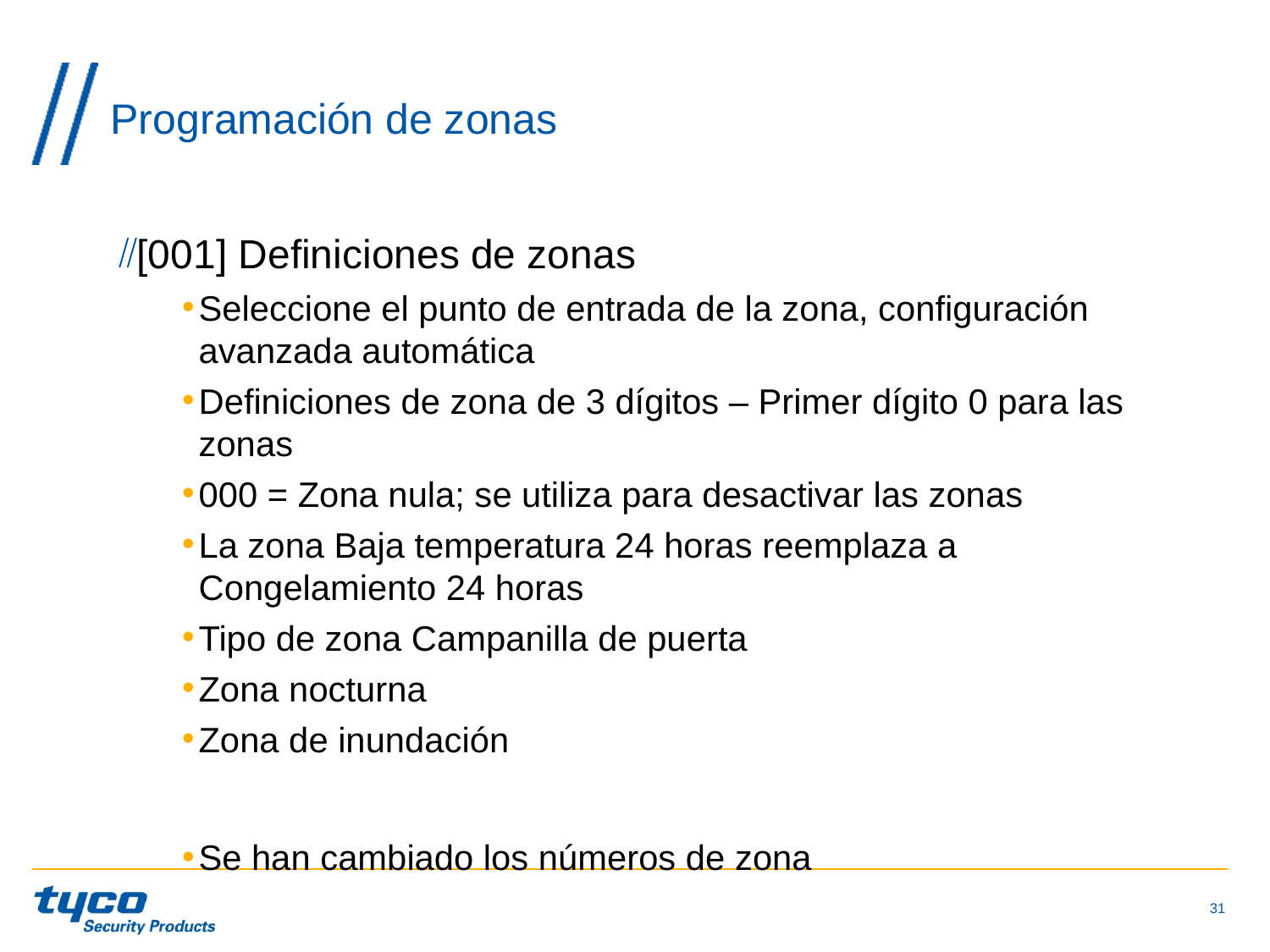

# Programación de zonas
[001] Definiciones de zonas
Seleccione el punto de entrada de la zona, configuración avanzada automática
Definiciones de zona de 3 dígitos – Primer dígito 0 para las zonas
000 = Zona nula; se utiliza para desactivar las zonas
La zona Baja temperatura 24 horas reemplaza a Congelamiento 24 horas
Tipo de zona Campanilla de puerta
Zona nocturna
Zona de inundación

Se han cambiado los números de zona

31